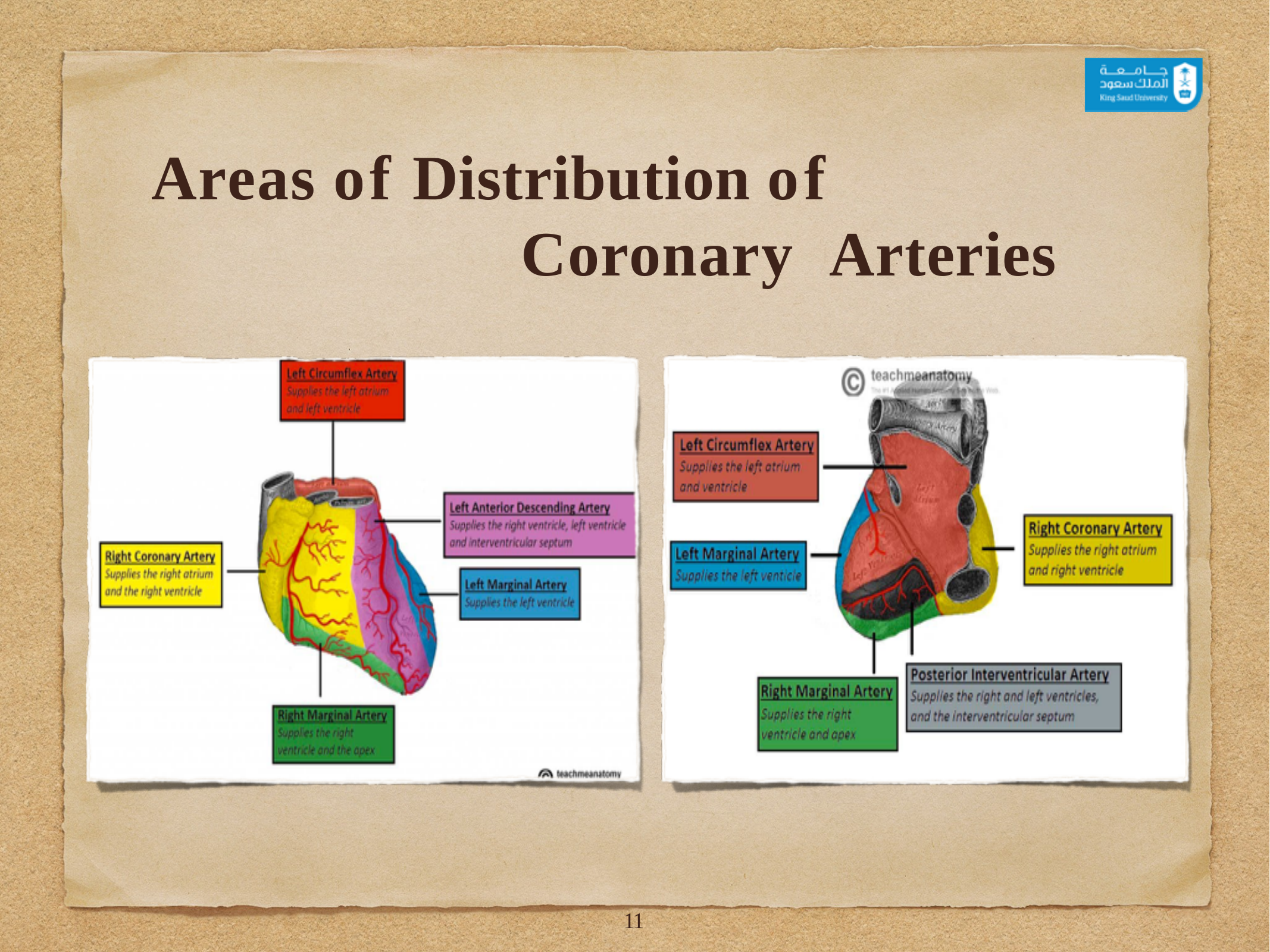

# Areas of Distribution of Coronary  Arteries

11